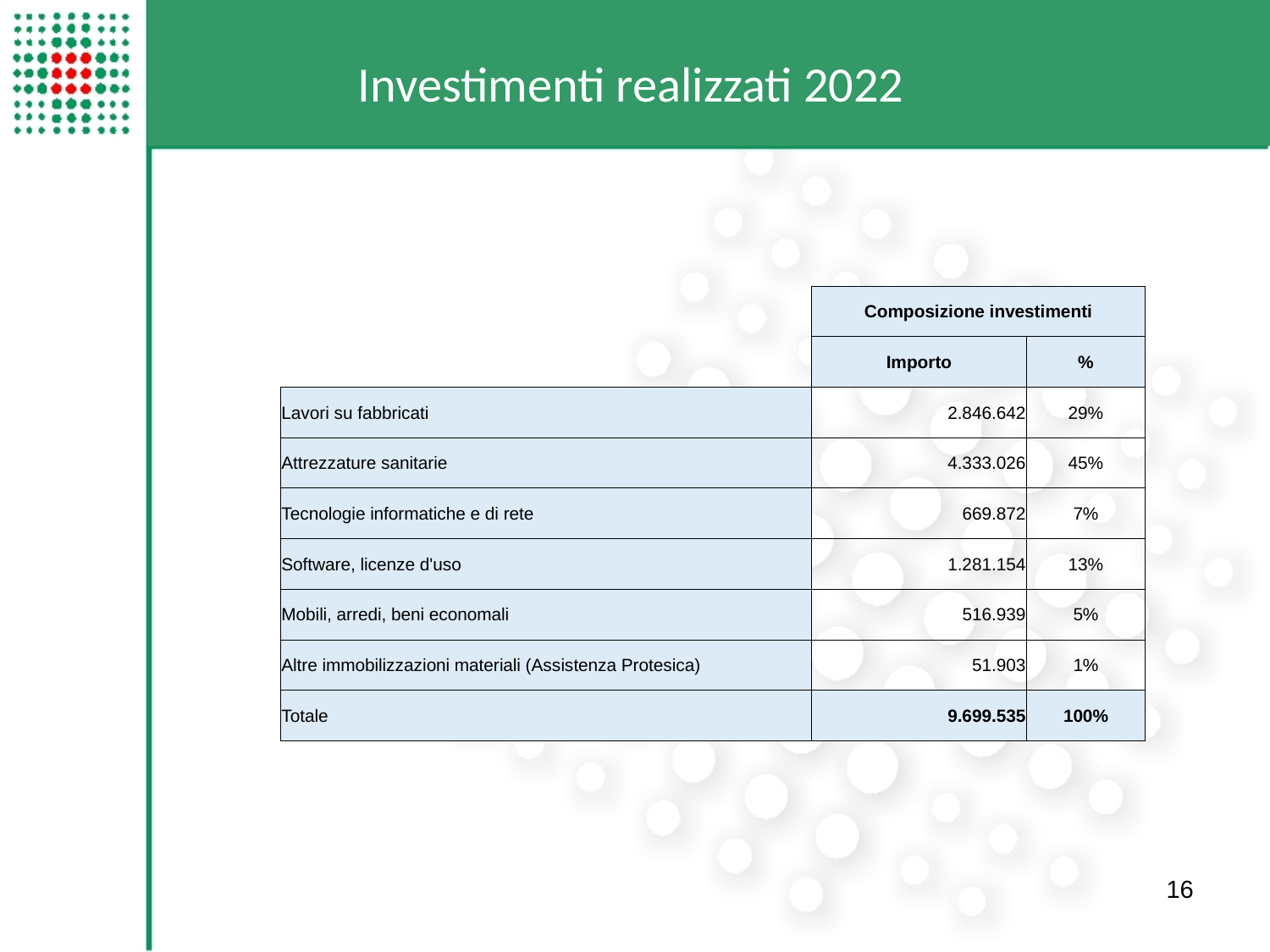

Investimenti realizzati 2022
|  | Composizione investimenti |  |
| --- | --- | --- |
|  | Importo | % |
| Lavori su fabbricati | 2.846.642 | 29% |
| Attrezzature sanitarie | 4.333.026 | 45% |
| Tecnologie informatiche e di rete | 669.872 | 7% |
| Software, licenze d'uso | 1.281.154 | 13% |
| Mobili, arredi, beni economali | 516.939 | 5% |
| Altre immobilizzazioni materiali (Assistenza Protesica) | 51.903 | 1% |
| Totale | 9.699.535 | 100% |
16